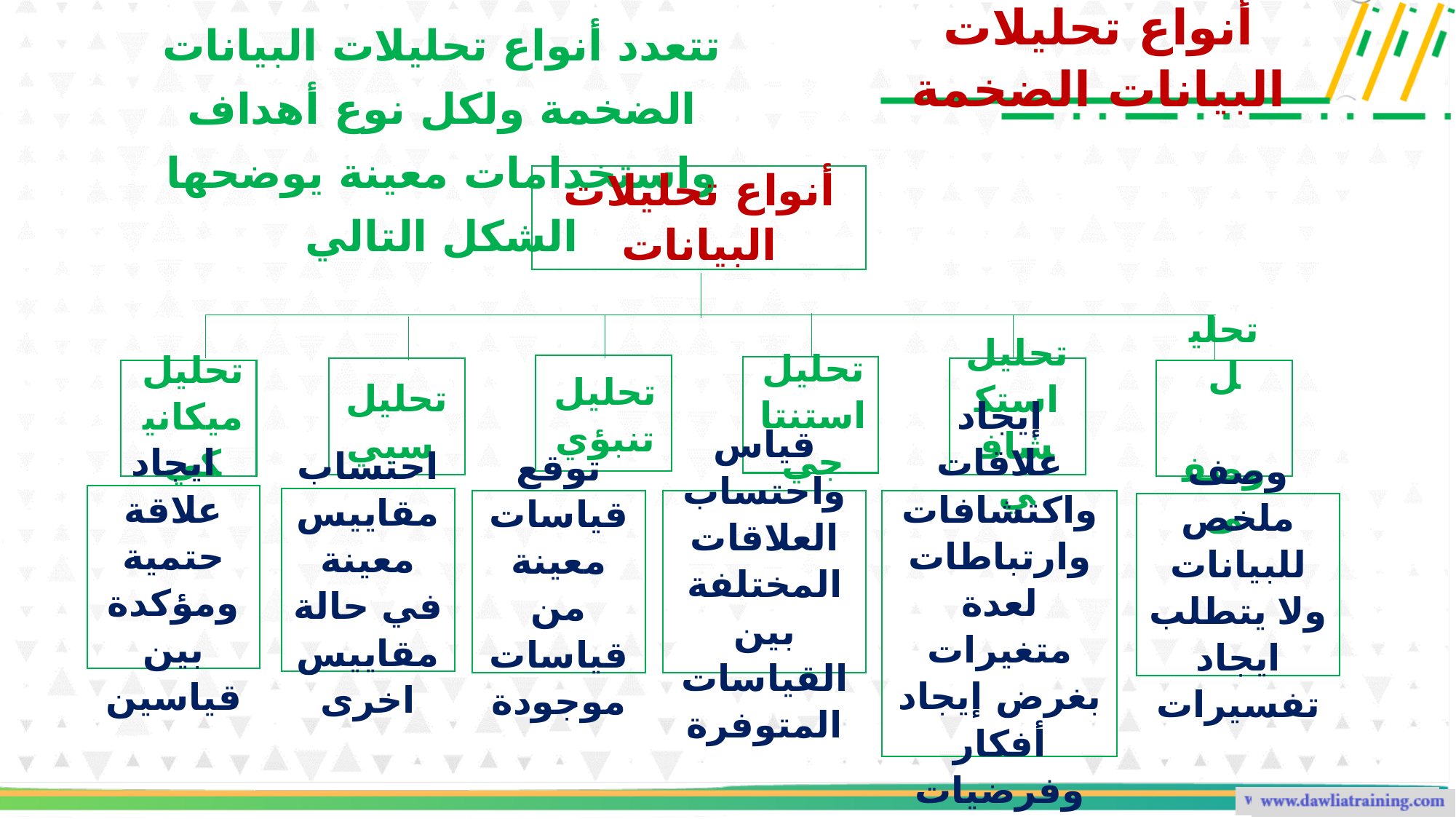

تتعدد أنواع تحليلات البيانات الضخمة ولكل نوع أهداف واستخدامات معينة يوضحها الشكل التالي
أنواع تحليلات البيانات الضخمة

أنواع تحليلات البيانات
تحليل استنتاجي
تحليل تنبؤي
تحليل ميكانيكي
تحليل
 سبي
تحليل استكشافي
تحليل
 وصفى
ايجاد علاقة حتمية ومؤكدة بين قياسين
احتساب مقاييس معينة في حالة مقاييس اخرى
توقع قياسات معينة من قياسات موجودة
قياس واحتساب العلاقات المختلفة بين القياسات المتوفرة
إيجاد علاقات واكتشافات وارتباطات لعدة متغيرات بغرض إيجاد أفكار وفرضيات معينة
وصف ملخص للبيانات ولا يتطلب ايجاد تفسيرات